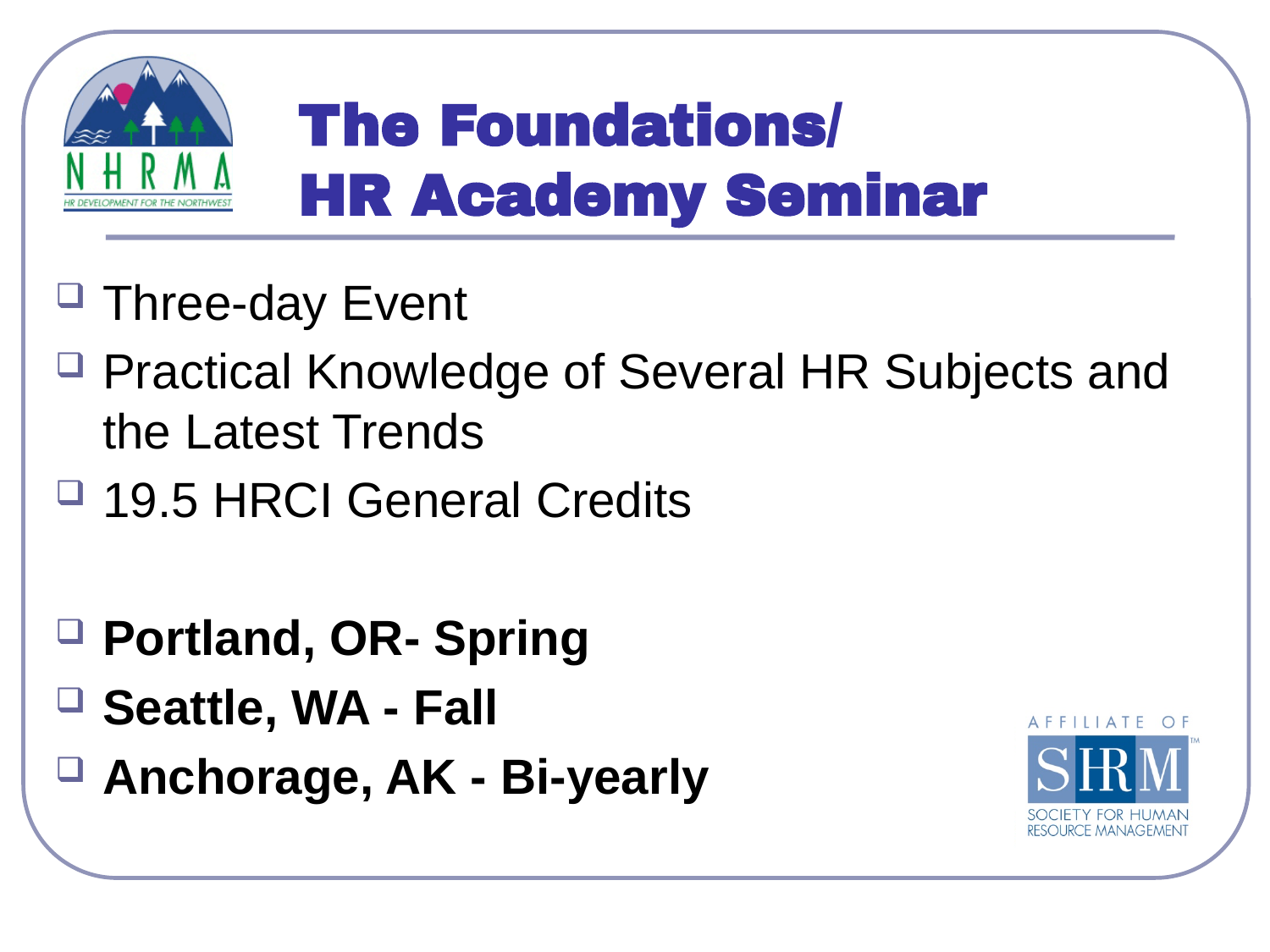

# The Foundations/ HR Academy Seminar
Three-day Event
Practical Knowledge of Several HR Subjects and the Latest Trends
19.5 HRCI General Credits

Portland, OR- Spring
Seattle, WA - Fall
Anchorage, AK - Bi-yearly